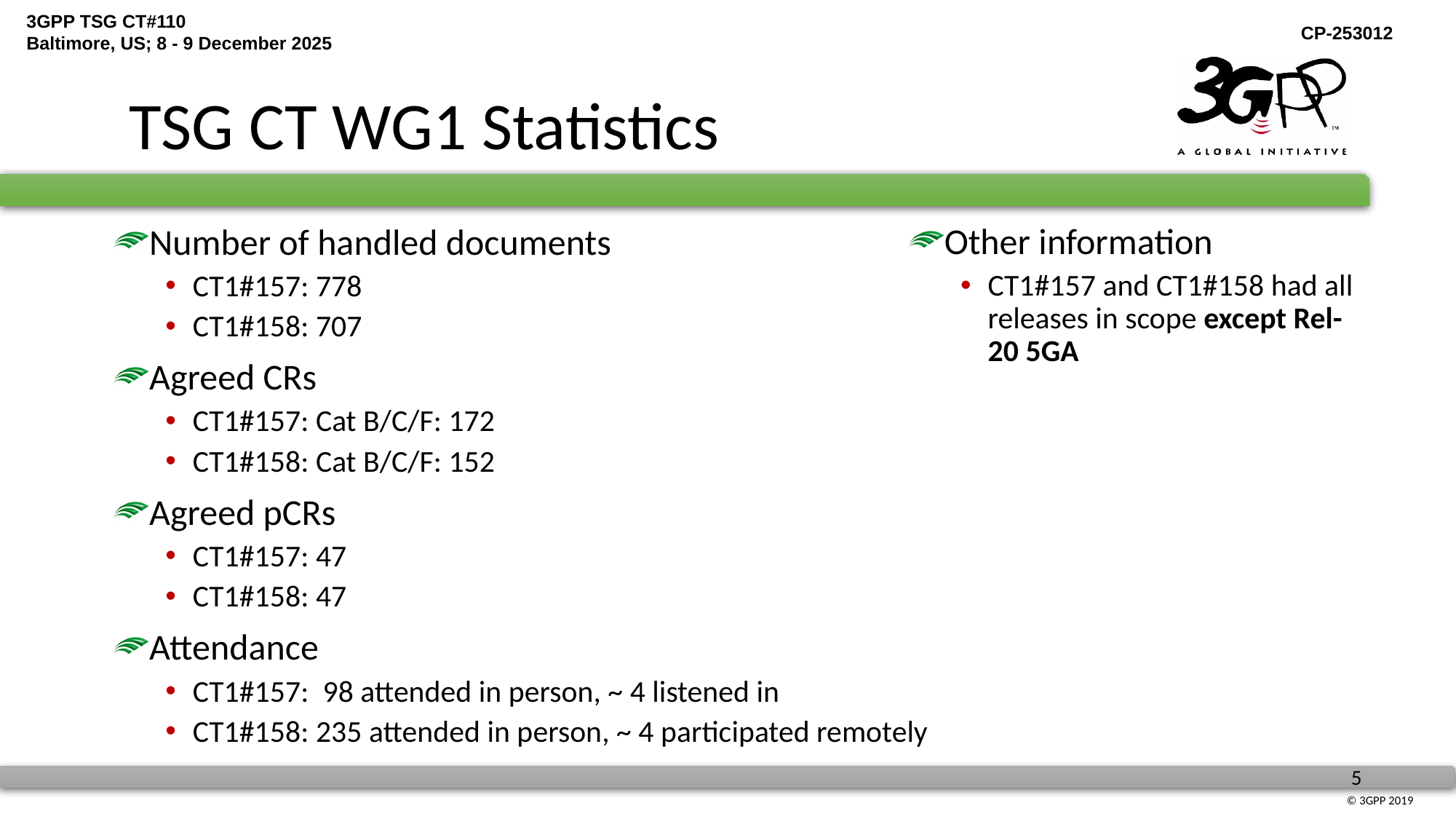

# TSG CT WG1 Statistics
Other information
CT1#157 and CT1#158 had all releases in scope except Rel-20 5GA
Number of handled documents
CT1#157: 778
CT1#158: 707
Agreed CRs
CT1#157: Cat B/C/F: 172
CT1#158: Cat B/C/F: 152
Agreed pCRs
CT1#157: 47
CT1#158: 47
Attendance
CT1#157:  98 attended in person, ~ 4 listened in
CT1#158: 235 attended in person, ~ 4 participated remotely